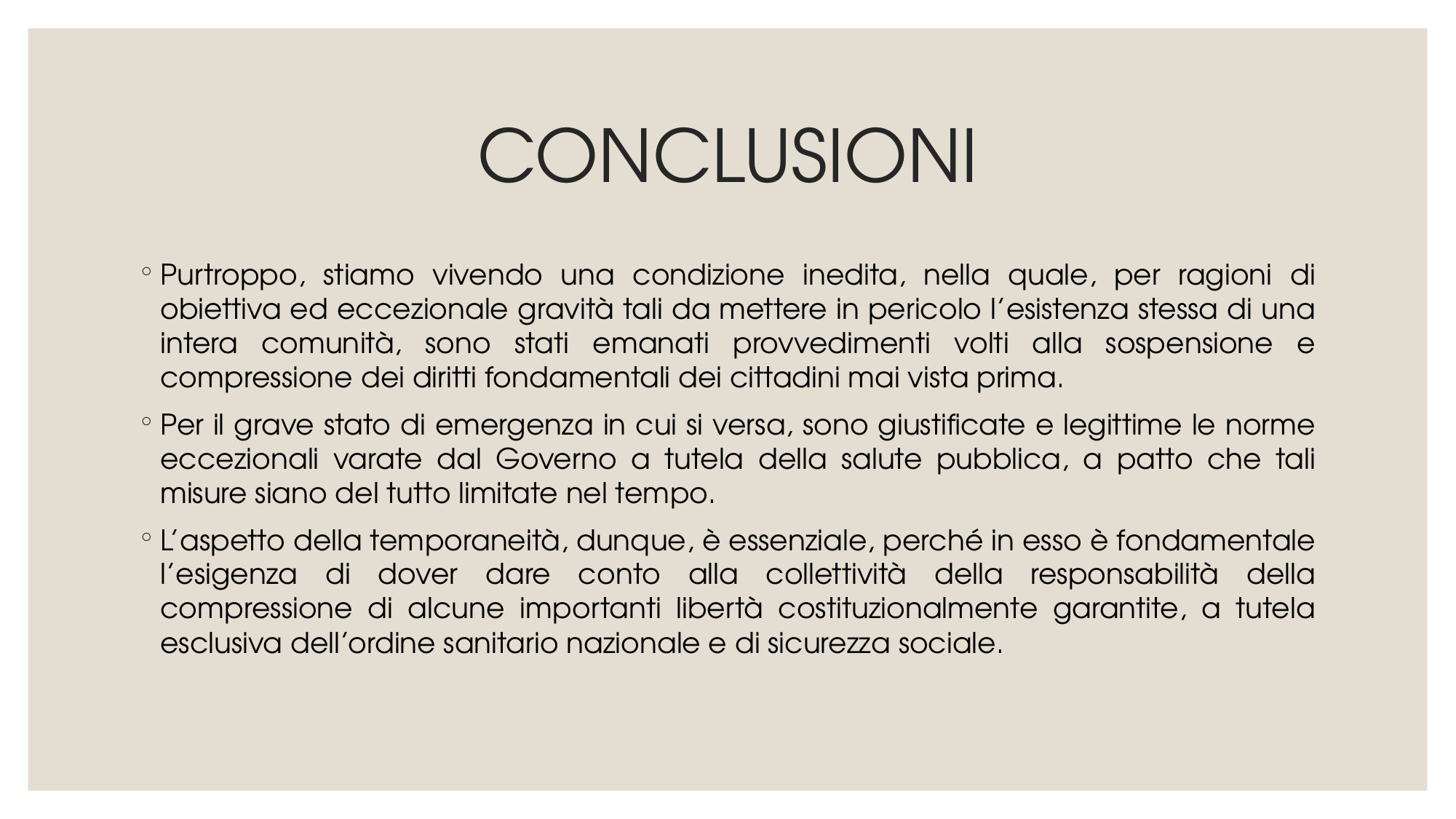

# CONCLUSIONI
Purtroppo, stiamo vivendo una condizione inedita, nella quale, per ragioni di obiettiva ed eccezionale gravità tali da mettere in pericolo l’esistenza stessa di una intera comunità, sono stati emanati provvedimenti volti alla sospensione e compressione dei diritti fondamentali dei cittadini mai vista prima.
Per il grave stato di emergenza in cui si versa, sono giustificate e legittime le norme eccezionali varate dal Governo a tutela della salute pubblica, a patto che tali misure siano del tutto limitate nel tempo.
L’aspetto della temporaneità, dunque, è essenziale, perché in esso è fondamentale l’esigenza di dover dare conto alla collettività della responsabilità della compressione di alcune importanti libertà costituzionalmente garantite, a tutela esclusiva dell’ordine sanitario nazionale e di sicurezza sociale.